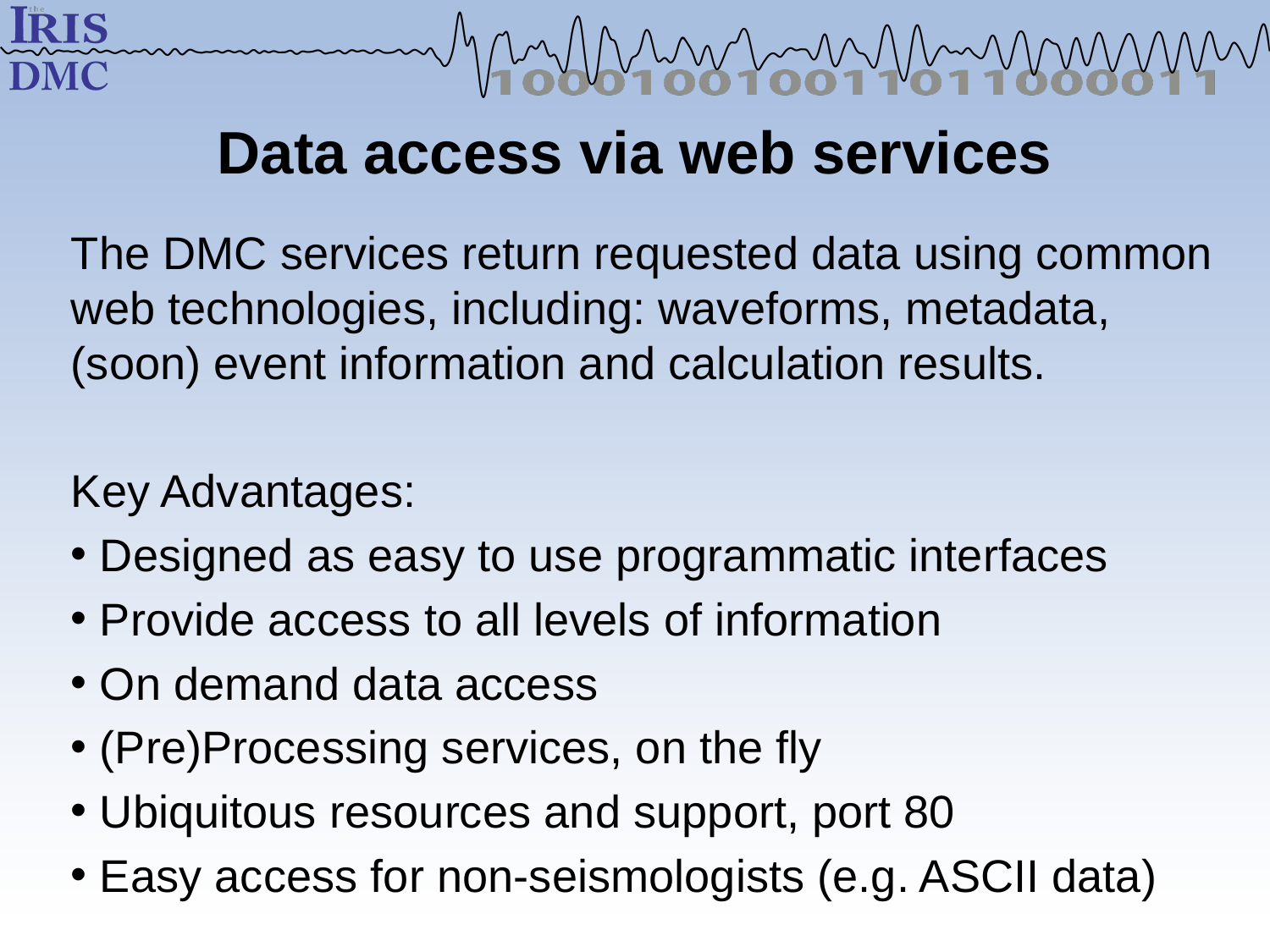

Data access via web services
The DMC services return requested data using common web technologies, including: waveforms, metadata, (soon) event information and calculation results.

Key Advantages:
 Designed as easy to use programmatic interfaces
 Provide access to all levels of information
 On demand data access
 (Pre)Processing services, on the fly
 Ubiquitous resources and support, port 80
 Easy access for non-seismologists (e.g. ASCII data)